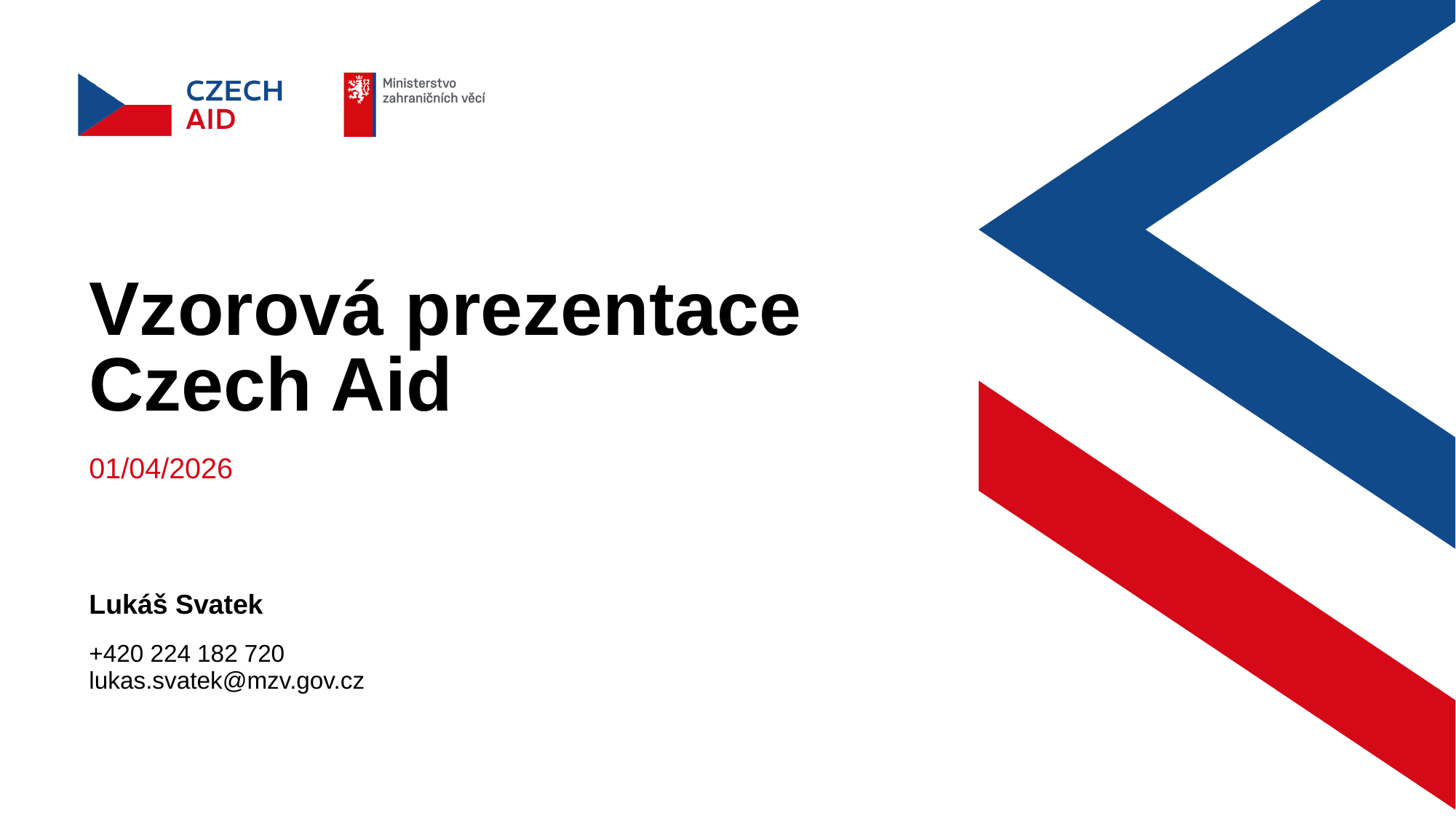

# Vzorová prezentace Czech Aid
01/04/2026
Lukáš Svatek
+420 224 182 720
lukas.svatek@mzv.gov.cz